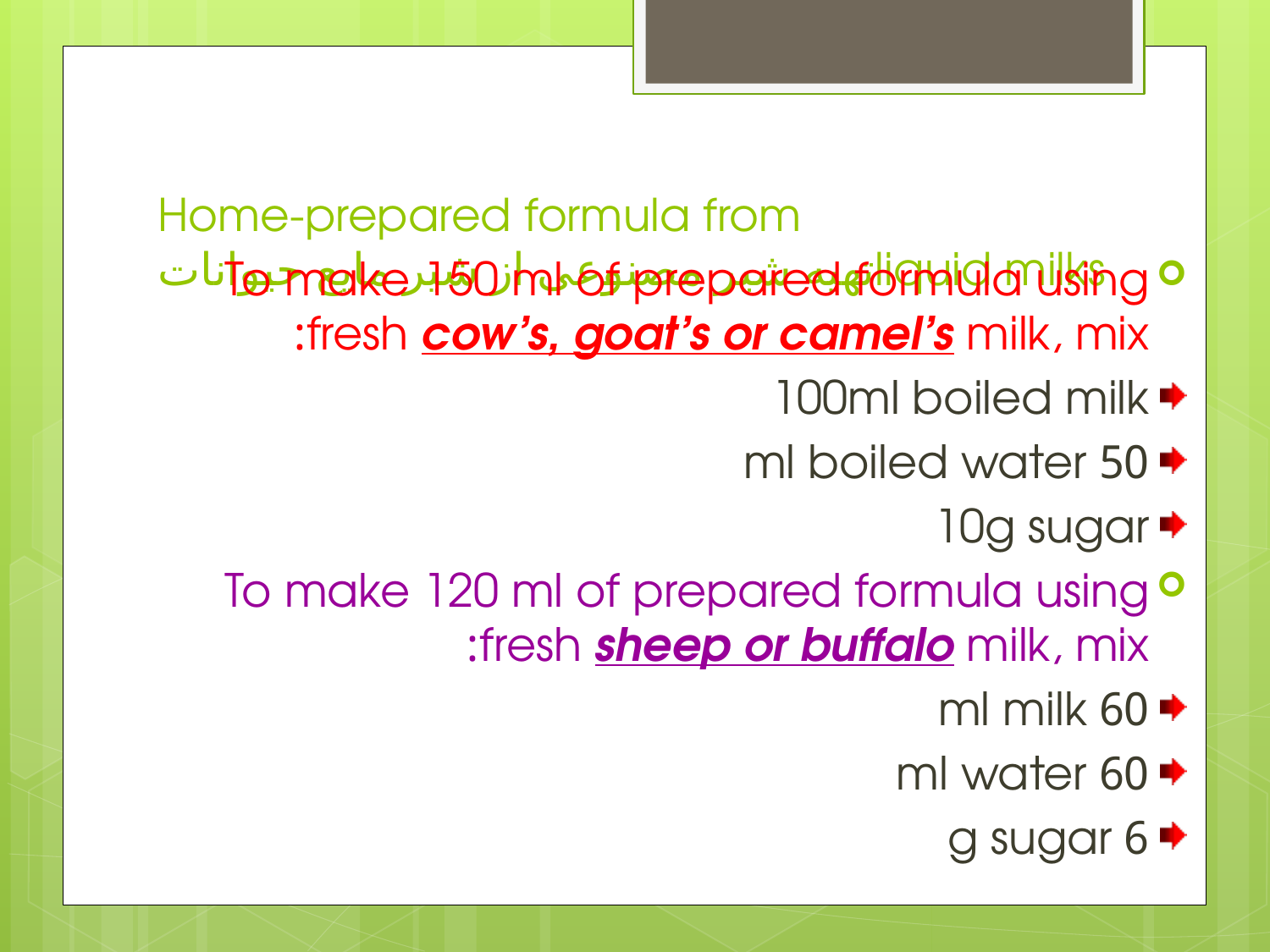

# Home-prepared formula from liquid milksتهیه شیر مصنوعی از شیر مایع حیوانات
To make 150 ml of prepared formula using fresh cow’s, goat’s or camel’s milk, mix:
100ml boiled milk
50 ml boiled water
10g sugar
To make 120 ml of prepared formula using fresh sheep or buffalo milk, mix:
60 ml milk
60 ml water
6 g sugar